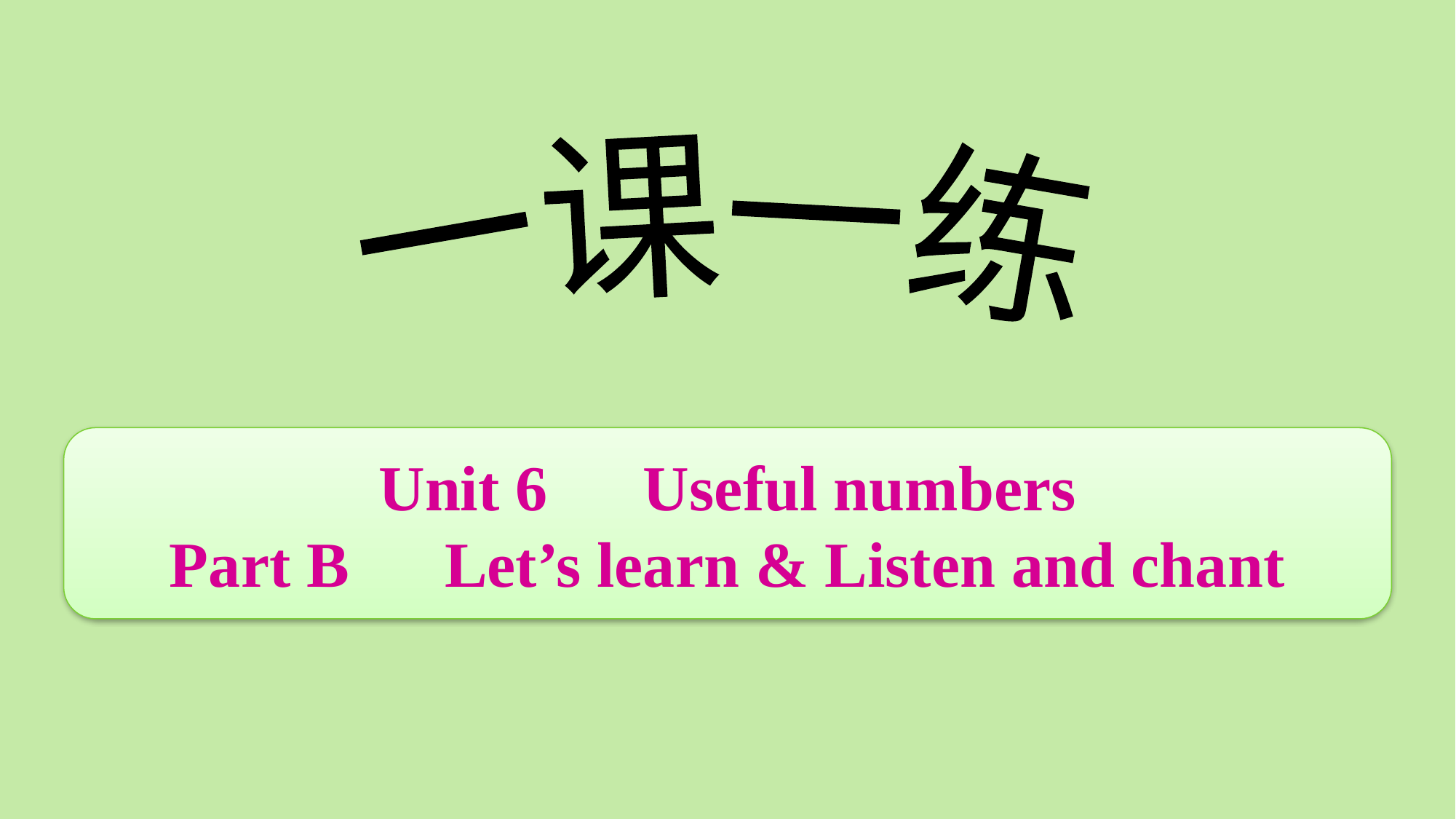

Unit 6　Useful numbers
Part B　Let’s learn & Listen and chant